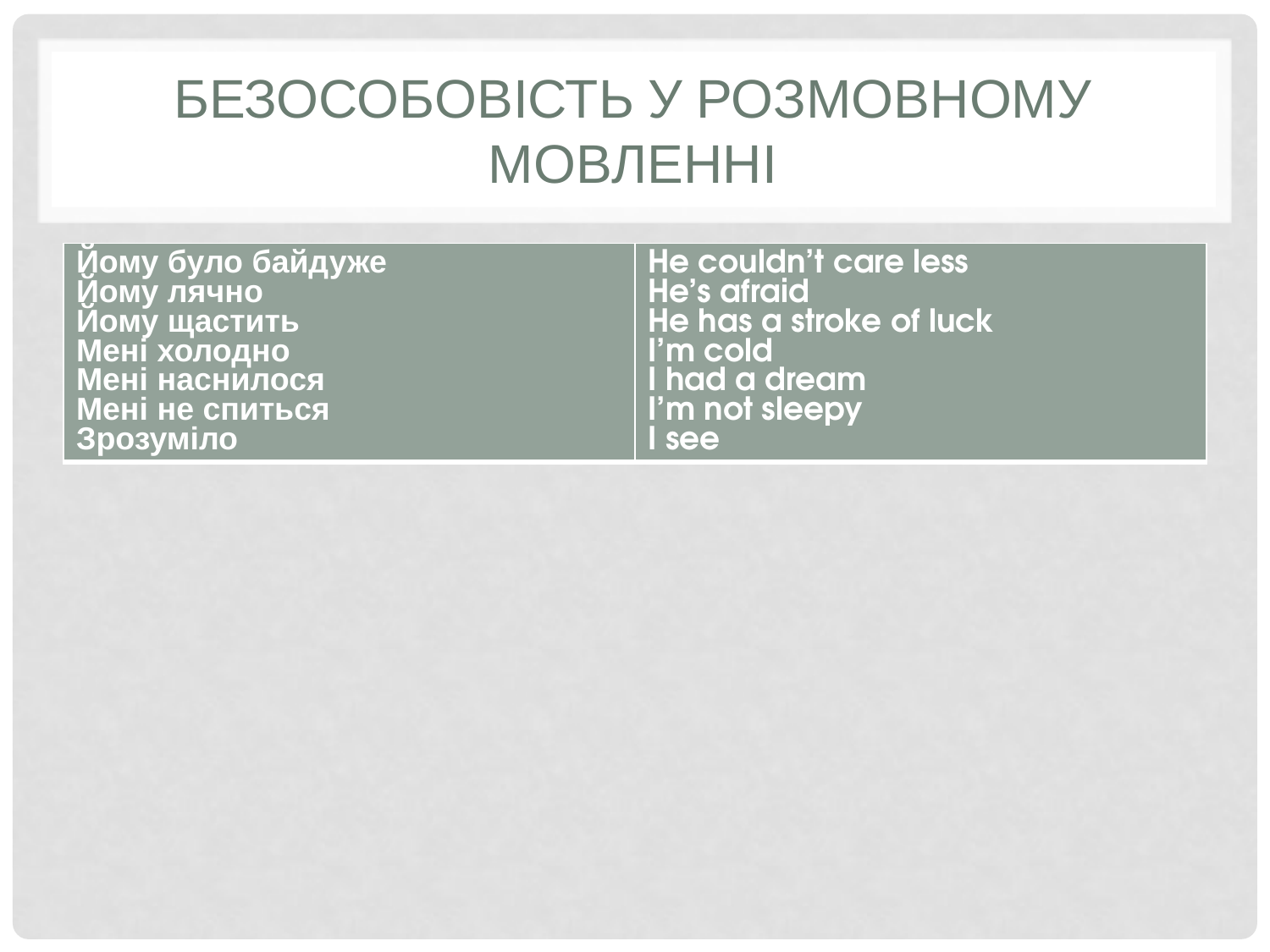

# Безособовість у розмовному мовленні
| Йому було байдуже Йому лячно Йому щастить Мені холодно Мені наснилося Мені не спиться Зрозуміло | He couldn’t care less He’s afraid He has a stroke of luck I’m cold I had a dream I’m not sleepy I see |
| --- | --- |